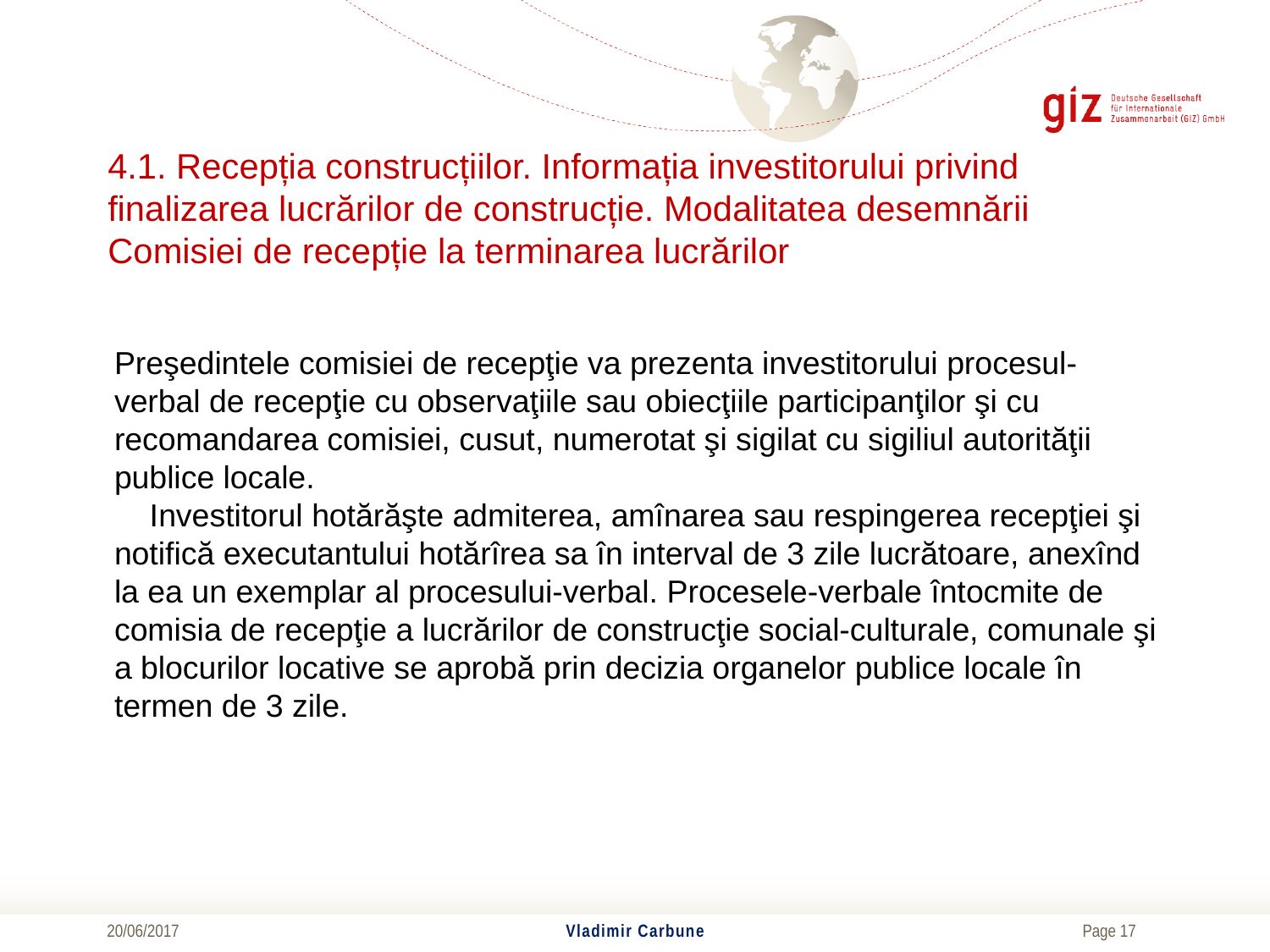

# 4.1. Recepția construcțiilor. Informația investitorului privind finalizarea lucrărilor de construcție. Modalitatea desemnării Comisiei de recepție la terminarea lucrărilor

Preşedintele comisiei de recepţie va prezenta investitorului procesul-verbal de recepţie cu observaţiile sau obiecţiile participanţilor şi cu recomandarea comisiei, cusut, numerotat şi sigilat cu sigiliul autorităţii publice locale.
    Investitorul hotărăşte admiterea, amînarea sau respingerea recepţiei şi notifică executantului hotărîrea sa în interval de 3 zile lucrătoare, anexînd la ea un exemplar al procesului-verbal. Procesele-verbale întocmite de comisia de recepţie a lucrărilor de construcţie social-culturale, comunale şi a blocurilor locative se aprobă prin decizia organelor publice locale în termen de 3 zile.

20/06/2017
Vladimir Carbune